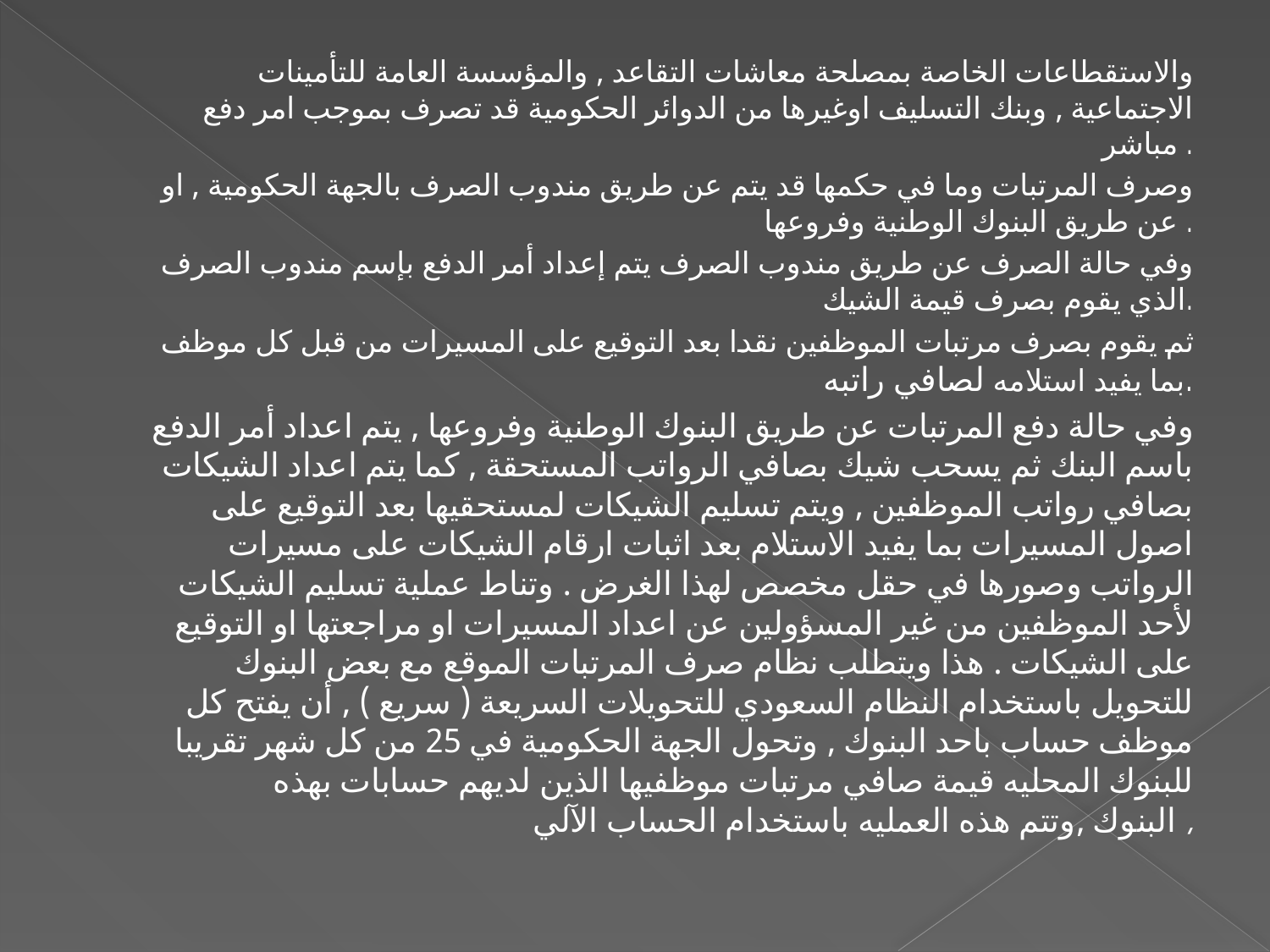

والاستقطاعات الخاصة بمصلحة معاشات التقاعد , والمؤسسة العامة للتأمينات الاجتماعية , وبنك التسليف اوغيرها من الدوائر الحكومية قد تصرف بموجب امر دفع مباشر .
      وصرف المرتبات وما في حكمها قد يتم عن طريق مندوب الصرف بالجهة الحكومية , او عن طريق البنوك الوطنية وفروعها .
      وفي حالة الصرف عن طريق مندوب الصرف يتم إعداد أمر الدفع بإسم مندوب الصرف الذي يقوم بصرف قيمة الشيك.
      ثم يقوم بصرف مرتبات الموظفين نقدا بعد التوقيع على المسيرات من قبل كل موظف بما يفيد استلامه لصافي راتبه.
     وفي حالة دفع المرتبات عن طريق البنوك الوطنية وفروعها , يتم اعداد أمر الدفع باسم البنك ثم يسحب شيك بصافي الرواتب المستحقة , كما يتم اعداد الشيكات بصافي رواتب الموظفين , ويتم تسليم الشيكات لمستحقيها بعد التوقيع على اصول المسيرات بما يفيد الاستلام بعد اثبات ارقام الشيكات على مسيرات الرواتب وصورها في حقل مخصص لهذا الغرض . وتناط عملية تسليم الشيكات لأحد الموظفين من غير المسؤولين عن اعداد المسيرات او مراجعتها او التوقيع على الشيكات . هذا ويتطلب نظام صرف المرتبات الموقع مع بعض البنوك للتحويل باستخدام النظام السعودي للتحويلات السريعة ( سريع ) , أن يفتح كل موظف حساب باحد البنوك , وتحول الجهة الحكومية في 25 من كل شهر تقريبا للبنوك المحليه قيمة صافي مرتبات موظفيها الذين لديهم حسابات بهذه البنوك ,وتتم هذه العمليه باستخدام الحساب الآلي ,